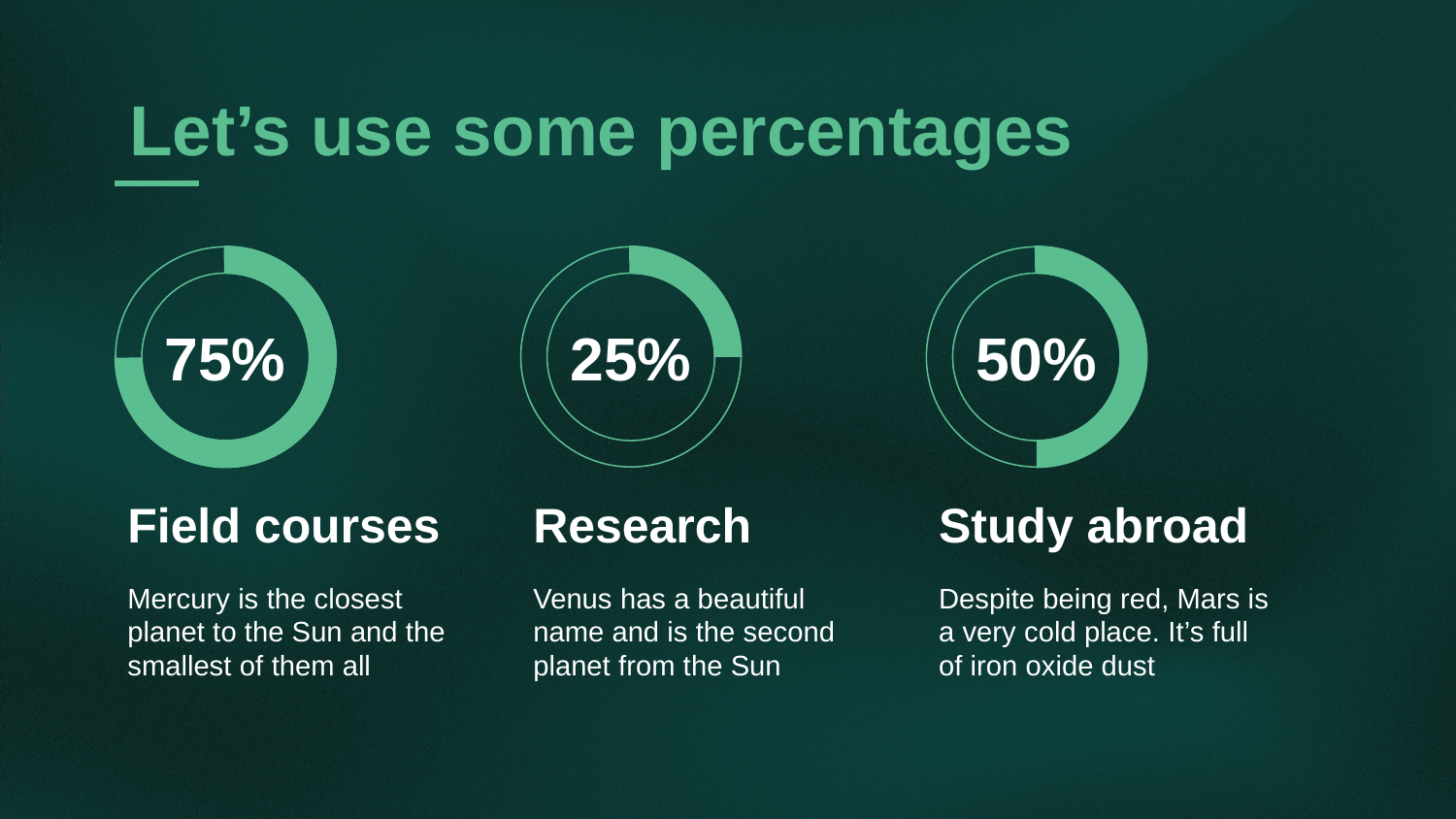

Let’s use some percentages

75%
# 25%
50%
Field courses
Research
Study abroad
Mercury is the closest planet to the Sun and the smallest of them all
Venus has a beautiful name and is the second planet from the Sun
Despite being red, Mars is a very cold place. It’s full of iron oxide dust